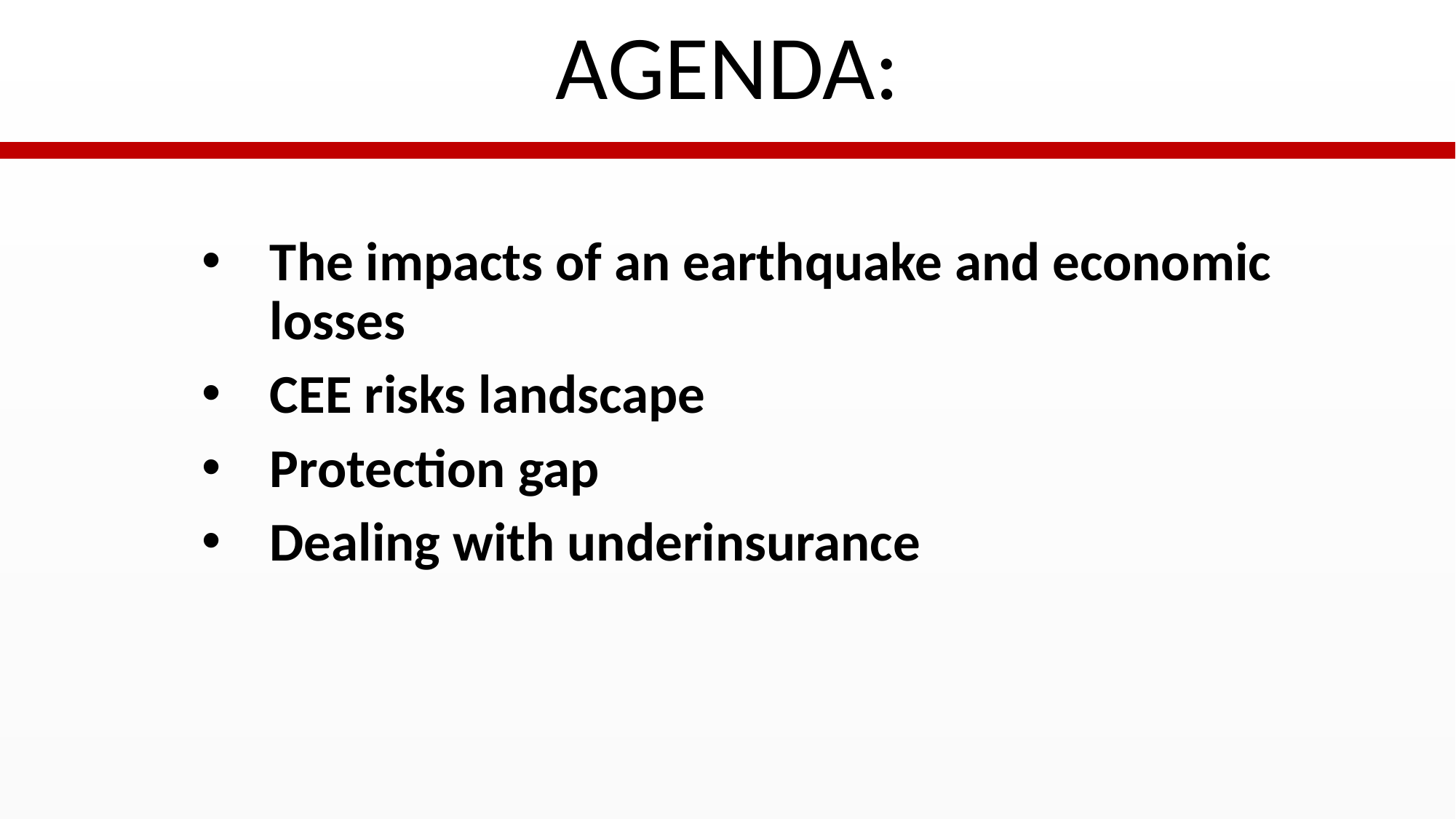

# AGENDA:
The impacts of an earthquake and economic losses
CEE risks landscape
Protection gap
Dealing with underinsurance